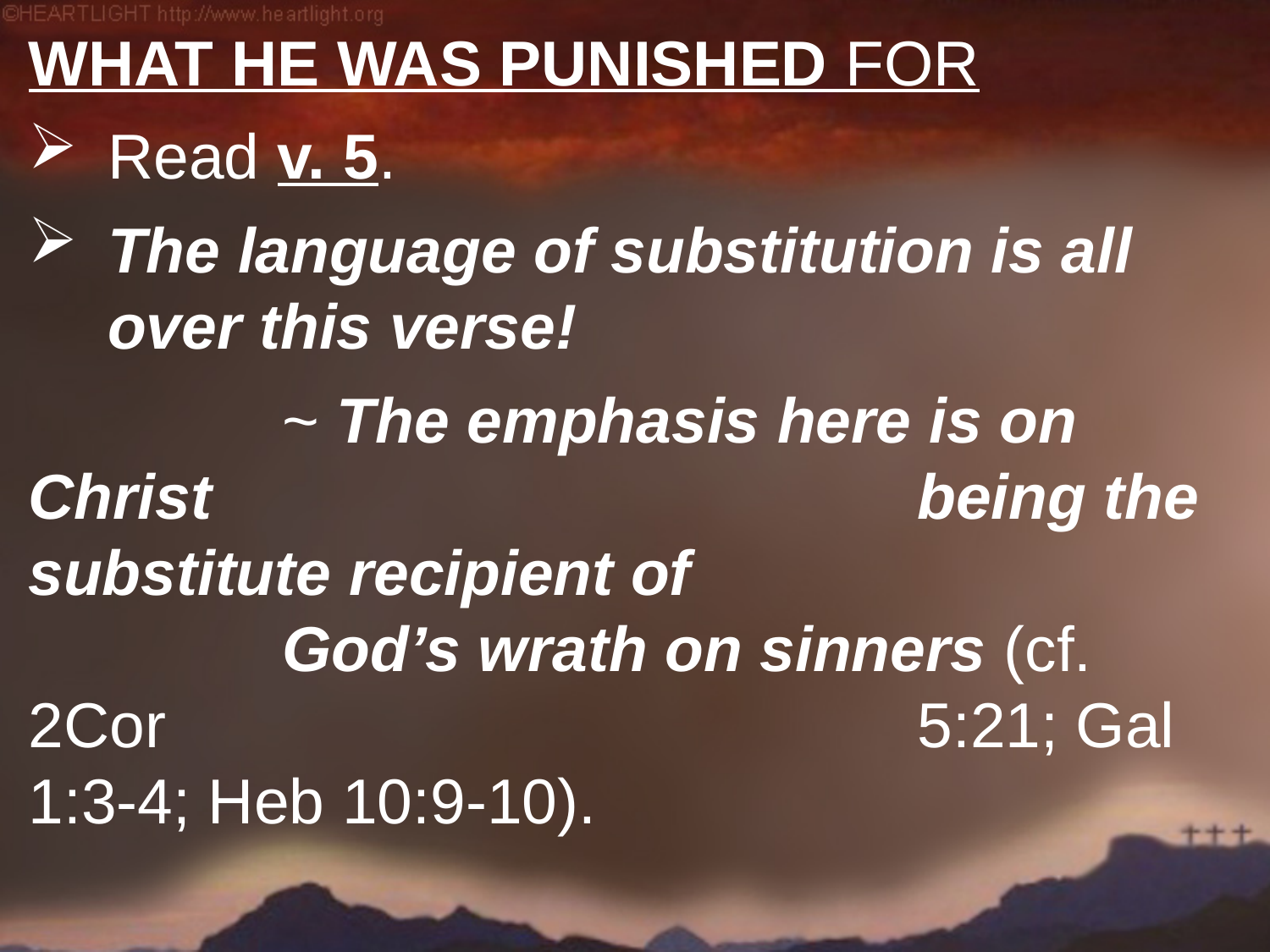

What He was punished for
Read v. 5.
The language of substitution is all over this verse!
		~ The emphasis here is on Christ 						being the substitute recipient of 						God’s wrath on sinners (cf. 2Cor 						5:21; Gal 1:3-4; Heb 10:9-10).